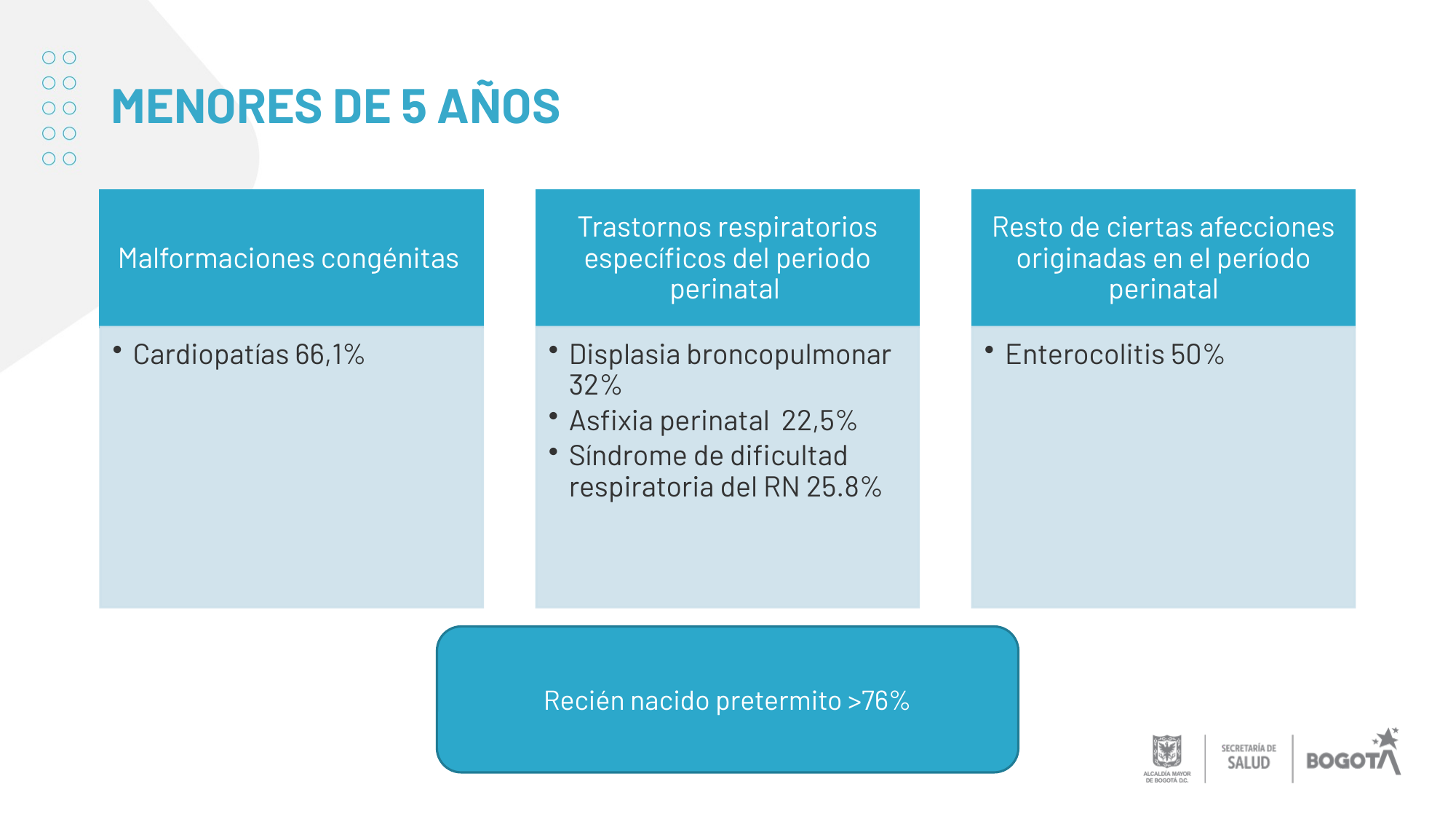

# MENORES DE 5 AÑOS
Malformaciones congénitas
Cardiopatías 66,1%
Trastornos respiratorios específicos del periodo perinatal
Displasia broncopulmonar 32%
Asfixia perinatal  22,5%
Síndrome de dificultad respiratoria del RN 25.8%
Resto de ciertas afecciones originadas en el período perinatal
Enterocolitis 50%
Recién nacido pretermito >76%